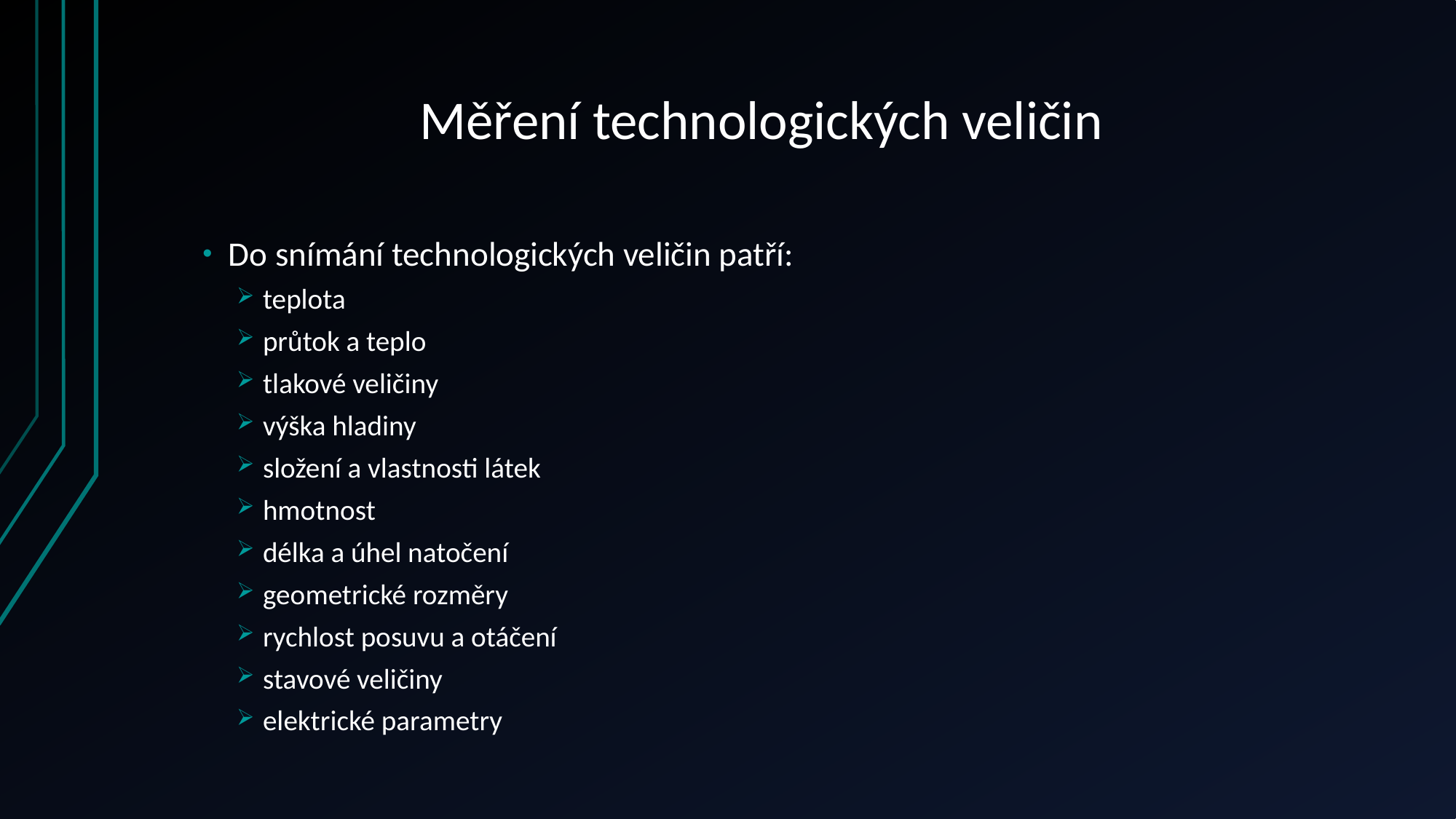

# Měření technologických veličin
Do snímání technologických veličin patří:
teplota
průtok a teplo
tlakové veličiny
výška hladiny
složení a vlastnosti látek
hmotnost
délka a úhel natočení
geometrické rozměry
rychlost posuvu a otáčení
stavové veličiny
elektrické parametry